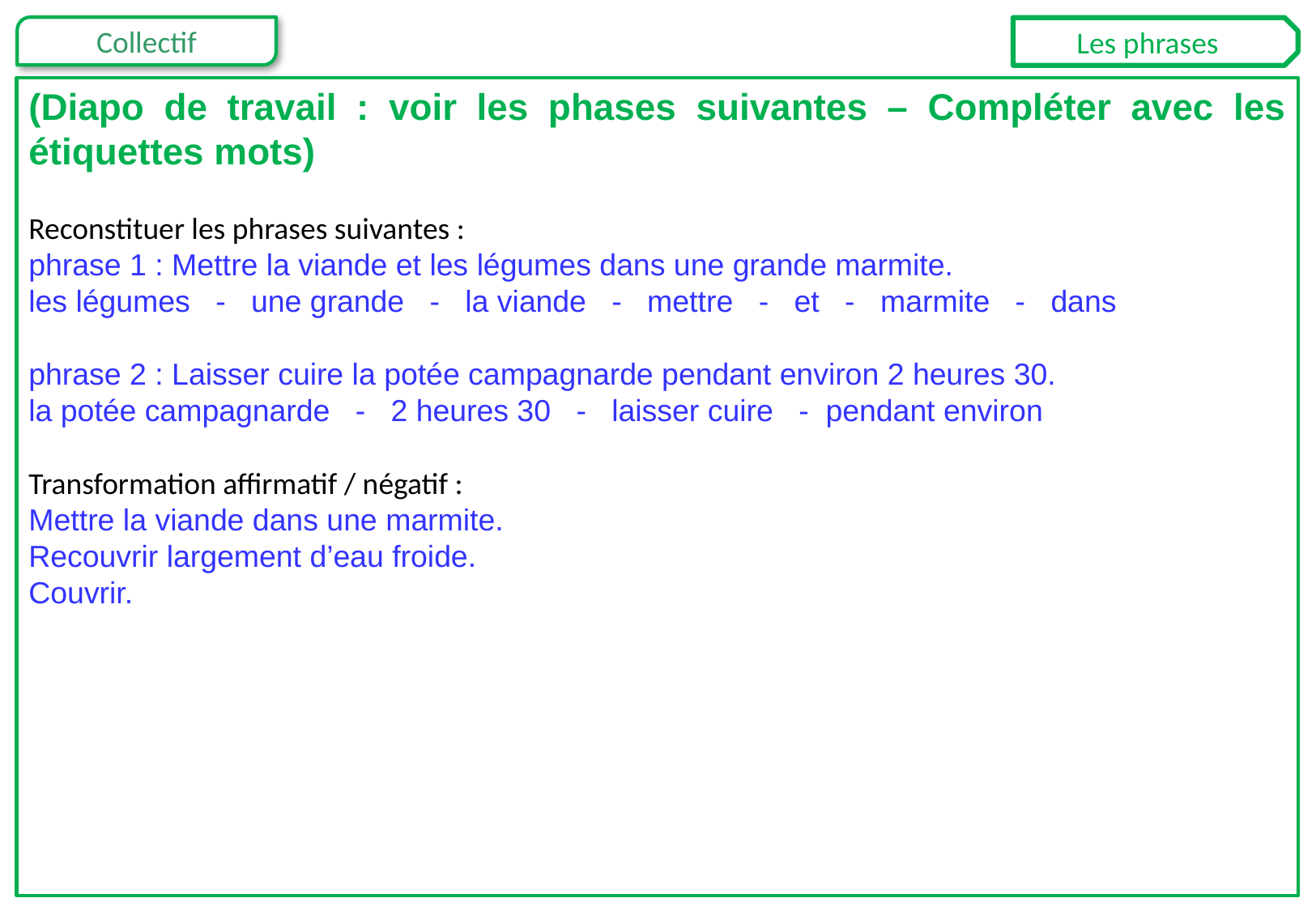

Les phrases
(Diapo de travail : voir les phases suivantes – Compléter avec les étiquettes mots)

Reconstituer les phrases suivantes :
phrase 1 : Mettre la viande et les légumes dans une grande marmite.
les légumes   -   une grande   -   la viande   -   mettre   -   et   -   marmite   -   dans

phrase 2 : Laisser cuire la potée campagnarde pendant environ 2 heures 30.
la potée campagnarde   -   2 heures 30   -   laisser cuire   -  pendant environ

Transformation affirmatif / négatif :
Mettre la viande dans une marmite.
Recouvrir largement d’eau froide.
Couvrir.